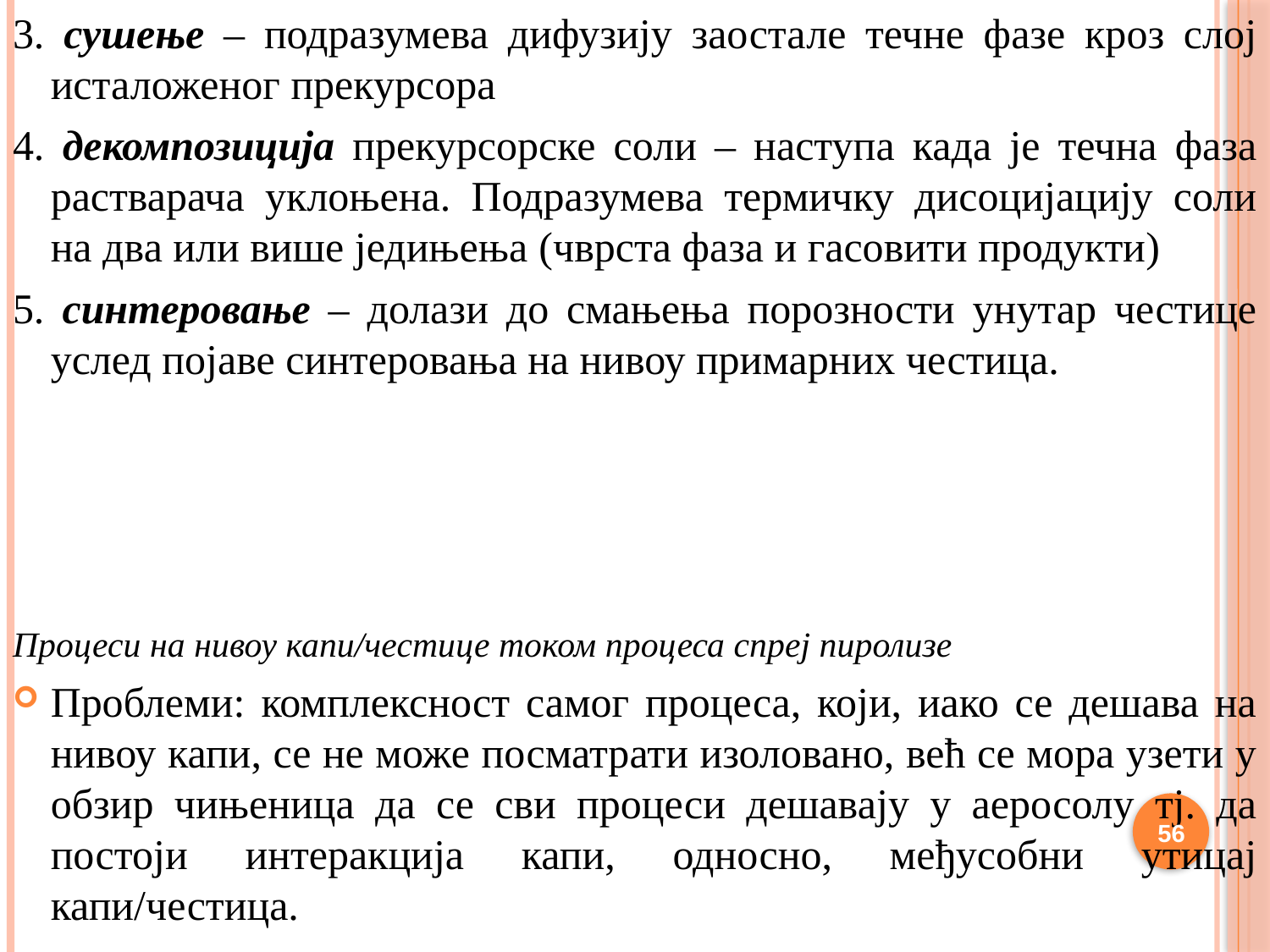

3. сушење – подразумева дифузију заостале течне фазе кроз слој исталоженог прекурсора
4. декомпозиција прекурсорске соли – наступа када је течна фаза растварача уклоњена. Подразумева термичку дисоцијацију соли на два или више једињења (чврста фаза и гасовити продукти)
5. синтеровање – долази до смањења порозности унутар честице услед појаве синтеровања на нивоу примарних честица.

Процеси на нивоу капи/честице током процеса спреј пиролизе
Проблеми: комплексност самог процеса, који, иако се дешава на нивоу капи, се не може посматрати изоловано, већ се мора узети у обзир чињеница да се сви процеси дешавају у аеросолу тј. да постоји интеракција капи, односно, међусобни утицај капи/честица.

56